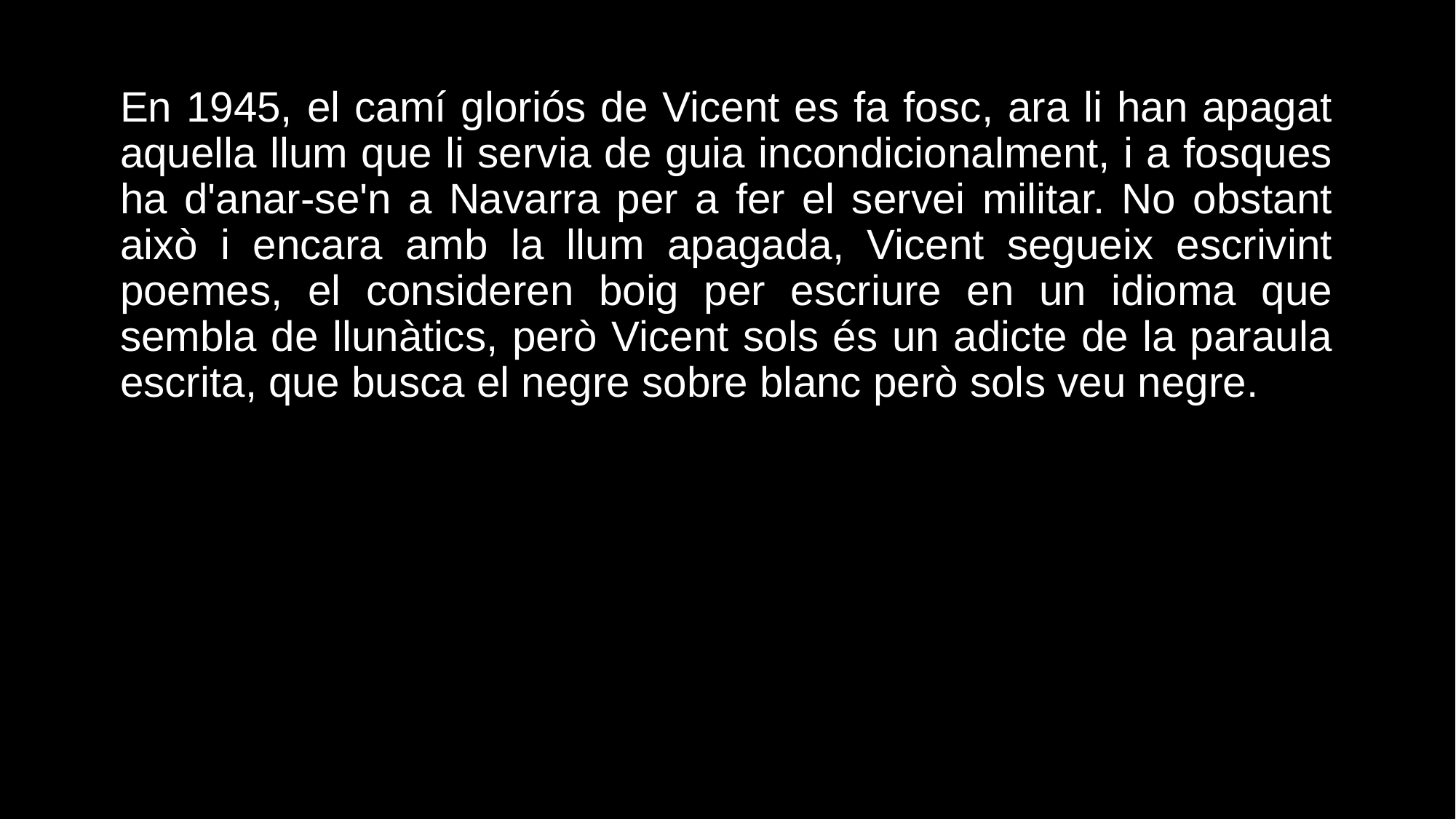

# En 1945, el camí gloriós de Vicent es fa fosc, ara li han apagat aquella llum que li servia de guia incondicionalment, i a fosques ha d'anar-se'n a Navarra per a fer el servei militar. No obstant això i encara amb la llum apagada, Vicent segueix escrivint poemes, el consideren boig per escriure en un idioma que sembla de llunàtics, però Vicent sols és un adicte de la paraula escrita, que busca el negre sobre blanc però sols veu negre.